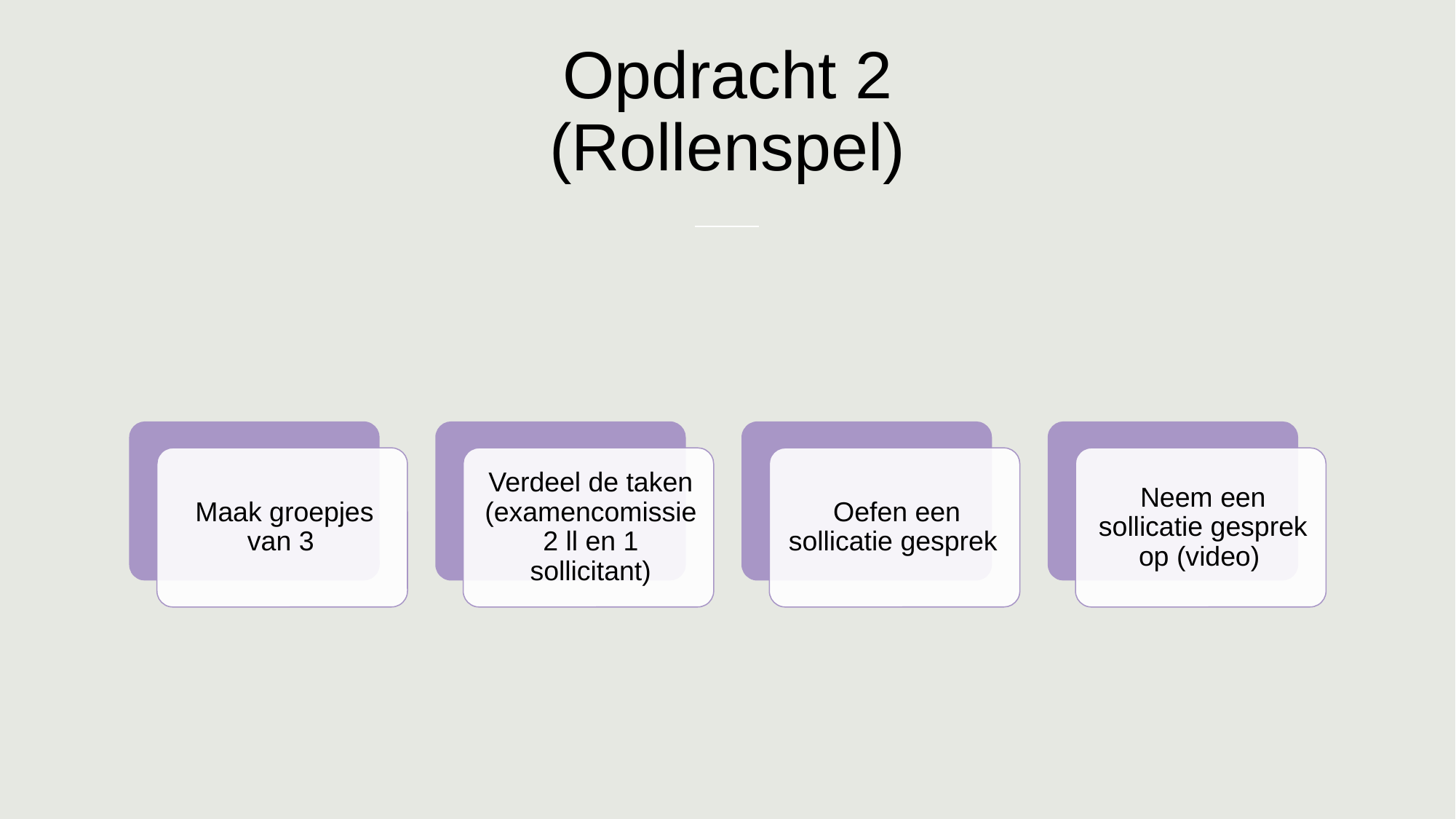

# Opdracht 2 (Rollenspel)
Maak groepjes van 3
Verdeel de taken (examencomissie 2 ll en 1 sollicitant)
Oefen een sollicatie gesprek
Neem een sollicatie gesprek op (video)